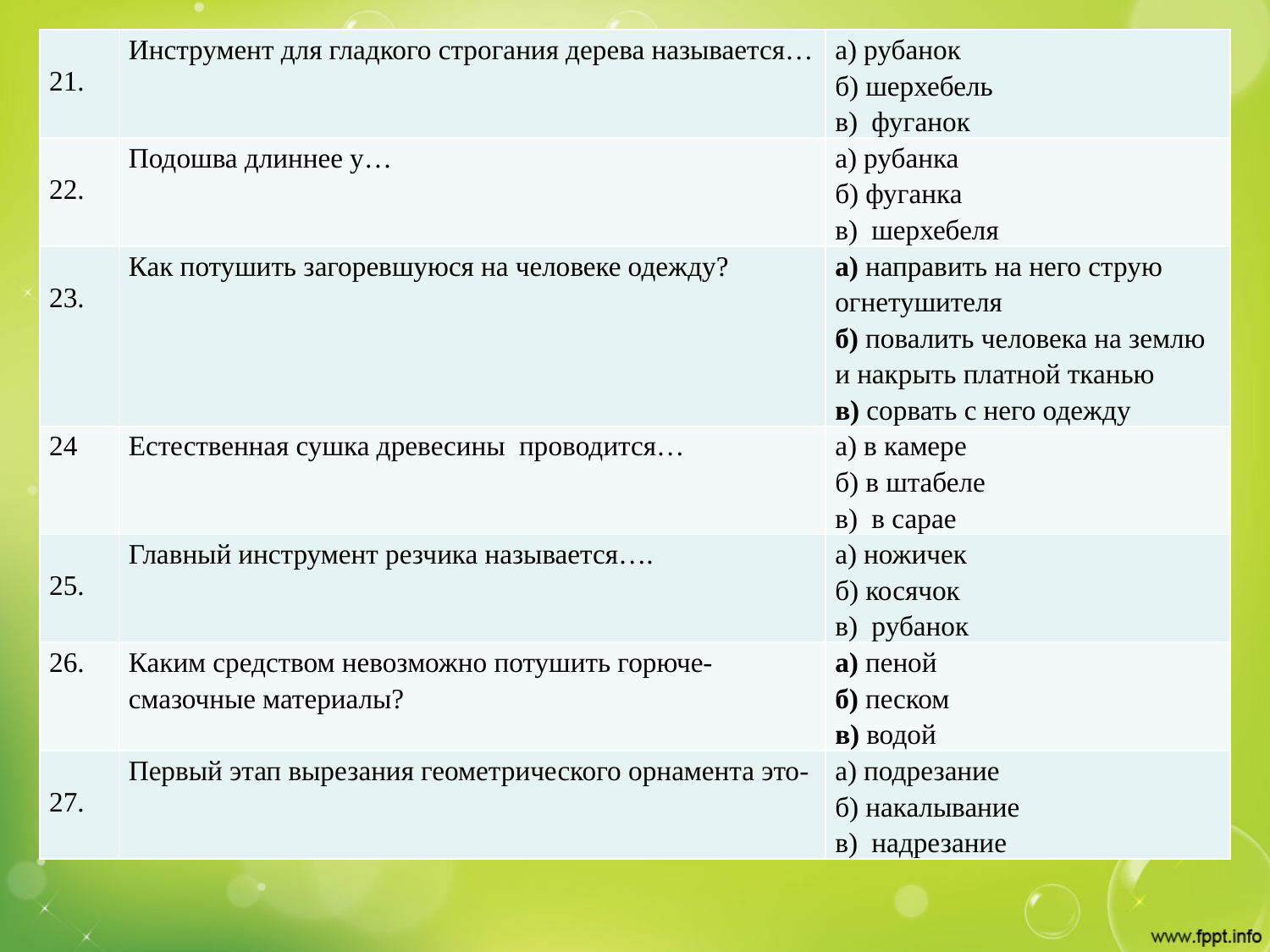

| 21. | Инструмент для гладкого строгания дерева называется… | а) рубанок б) шерхебель в) фуганок |
| --- | --- | --- |
| 22. | Подошва длиннее у… | а) рубанка б) фуганка в) шерхебеля |
| 23. | Как потушить загоревшуюся на человеке одежду? | а) направить на него струю огнетушителя б) повалить человека на землю и накрыть платной тканью в) сорвать с него одежду |
| 24 | Естественная сушка древесины проводится… | а) в камере б) в штабеле в) в сарае |
| 25. | Главный инструмент резчика называется…. | а) ножичек б) косячок в) рубанок |
| 26. | Каким средством невозможно потушить горюче-смазочные материалы? | а) пеной б) песком в) водой |
| 27. | Первый этап вырезания геометрического орнамента это- | а) подрезание б) накалывание в) надрезание |
#